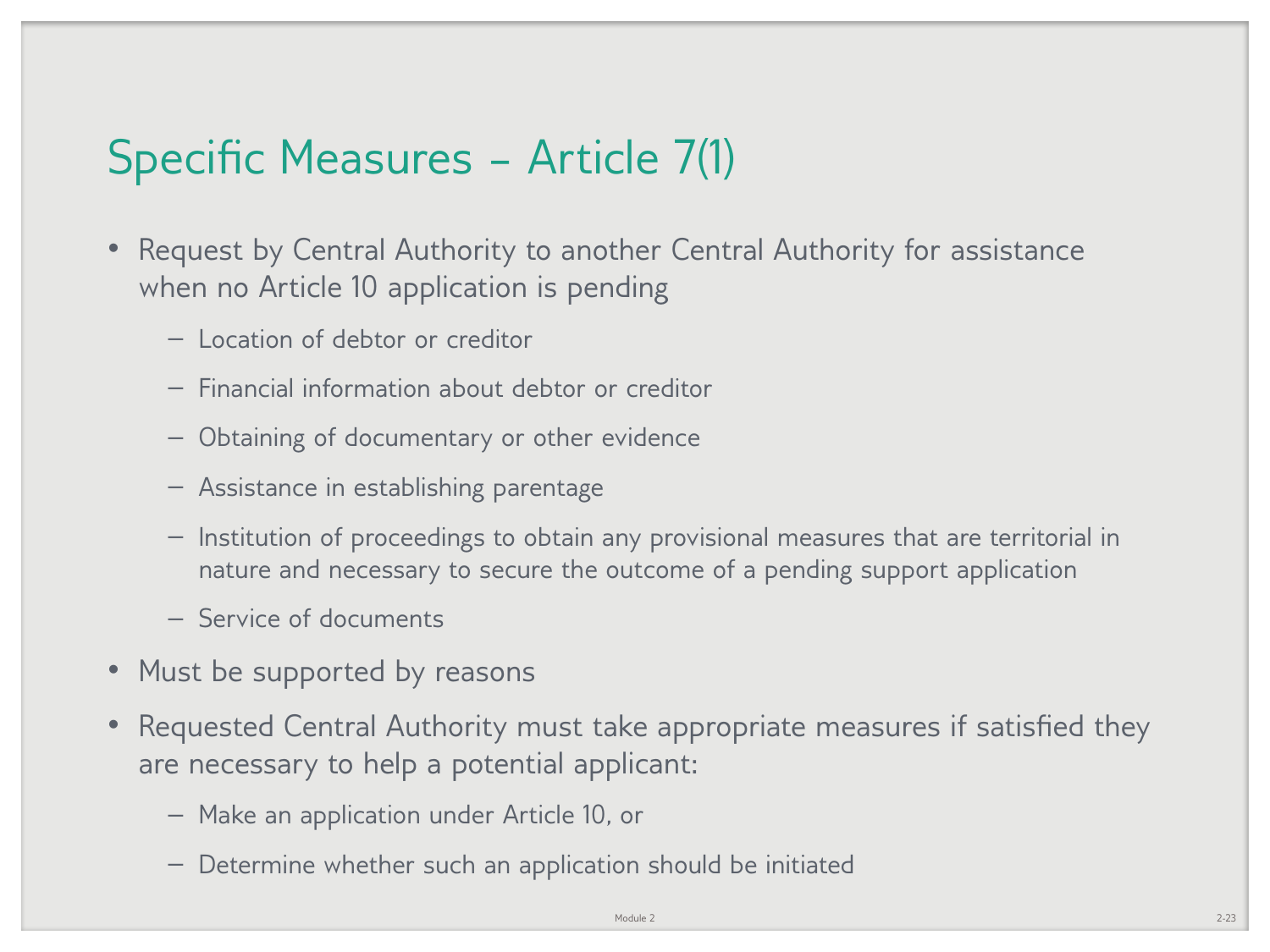

# Specific Measures – Article 7(1)
Request by Central Authority to another Central Authority for assistance when no Article 10 application is pending
Location of debtor or creditor
Financial information about debtor or creditor
Obtaining of documentary or other evidence
Assistance in establishing parentage
Institution of proceedings to obtain any provisional measures that are territorial in nature and necessary to secure the outcome of a pending support application
Service of documents
Must be supported by reasons
Requested Central Authority must take appropriate measures if satisfied they are necessary to help a potential applicant:
Make an application under Article 10, or
Determine whether such an application should be initiated
Module 2
2-23